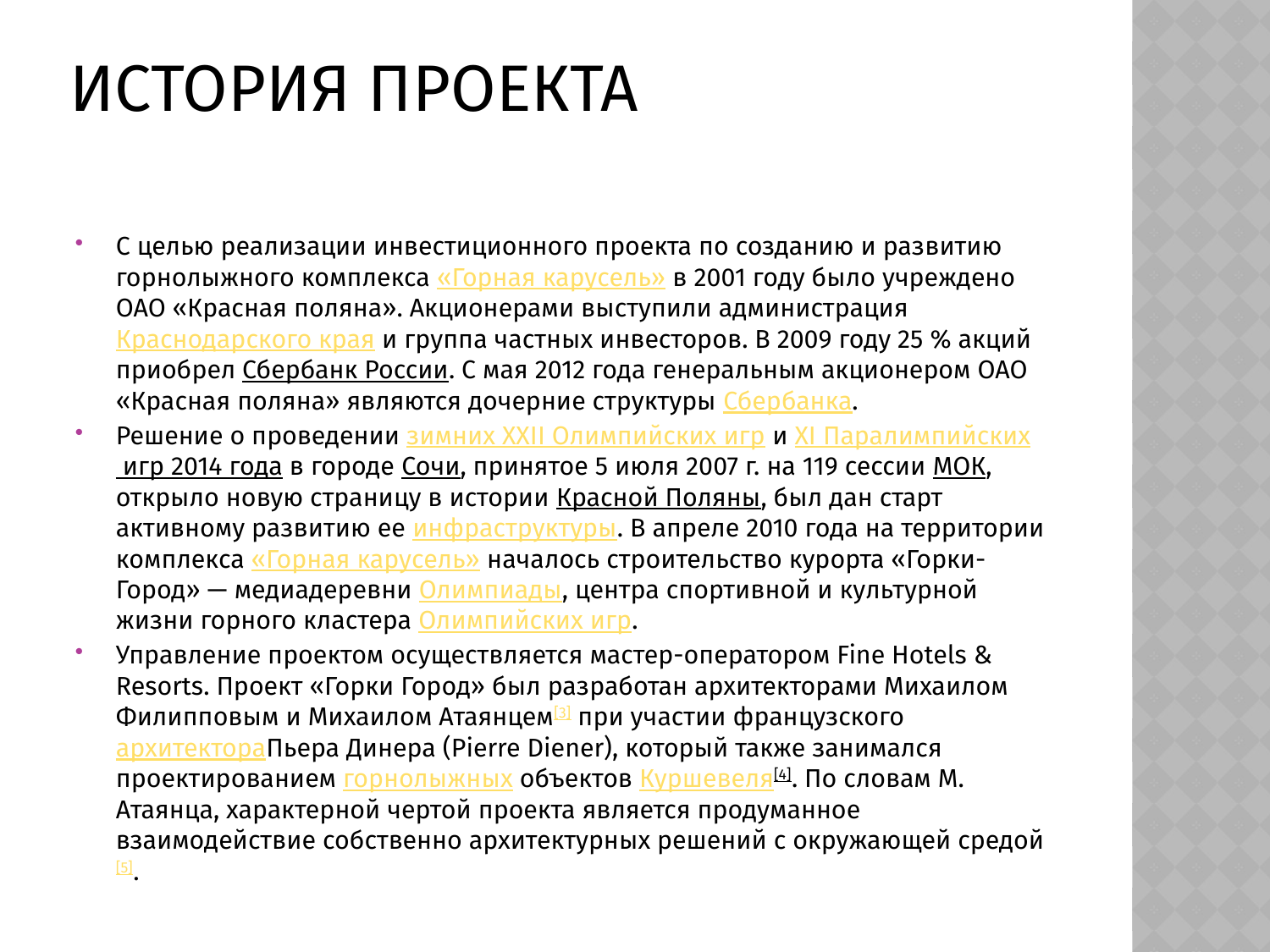

# История проекта
С целью реализации инвестиционного проекта по созданию и развитию горнолыжного комплекса «Горная карусель» в 2001 году было учреждено ОАО «Красная поляна». Акционерами выступили администрация Краснодарского края и группа частных инвесторов. В 2009 году 25 % акций приобрел Сбербанк России. С мая 2012 года генеральным акционером ОАО «Красная поляна» являются дочерние структуры Сбербанка.
Решение о проведении зимних XXII Олимпийских игр и XI Паралимпийских игр 2014 года в городе Сочи, принятое 5 июля 2007 г. на 119 сессии МОК, открыло новую страницу в истории Красной Поляны, был дан старт активному развитию ее инфраструктуры. В апреле 2010 года на территории комплекса «Горная карусель» началось строительство курорта «Горки-Город» — медиадеревни Олимпиады, центра спортивной и культурной жизни горного кластера Олимпийских игр.
Управление проектом осуществляется мастер-оператором Fine Hotels & Resorts. Проект «Горки Город» был разработан архитекторами Михаилом Филипповым и Михаилом Атаянцем[3] при участии французского архитектораПьера Динера (Pierre Diener), который также занимался проектированием горнолыжных объектов Куршевеля[4]. По словам М. Атаянца, характерной чертой проекта является продуманное взаимодействие собственно архитектурных решений с окружающей средой[5].